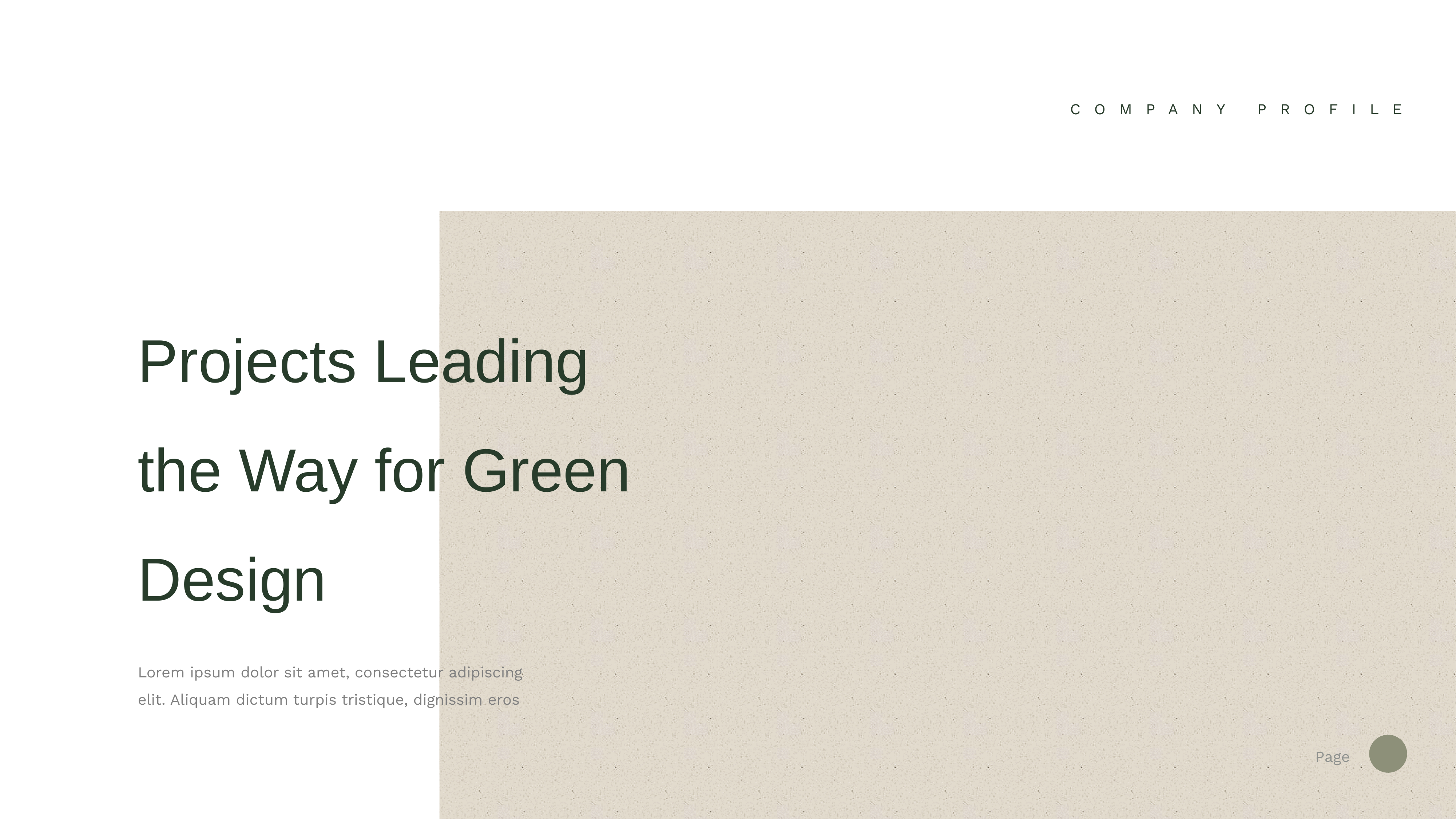

COMPANY PROFILE

Projects Leading the Way for Green Design

Lorem ipsum dolor sit amet, consectetur adipiscing elit. Aliquam dictum turpis tristique, dignissim eros

Page
19